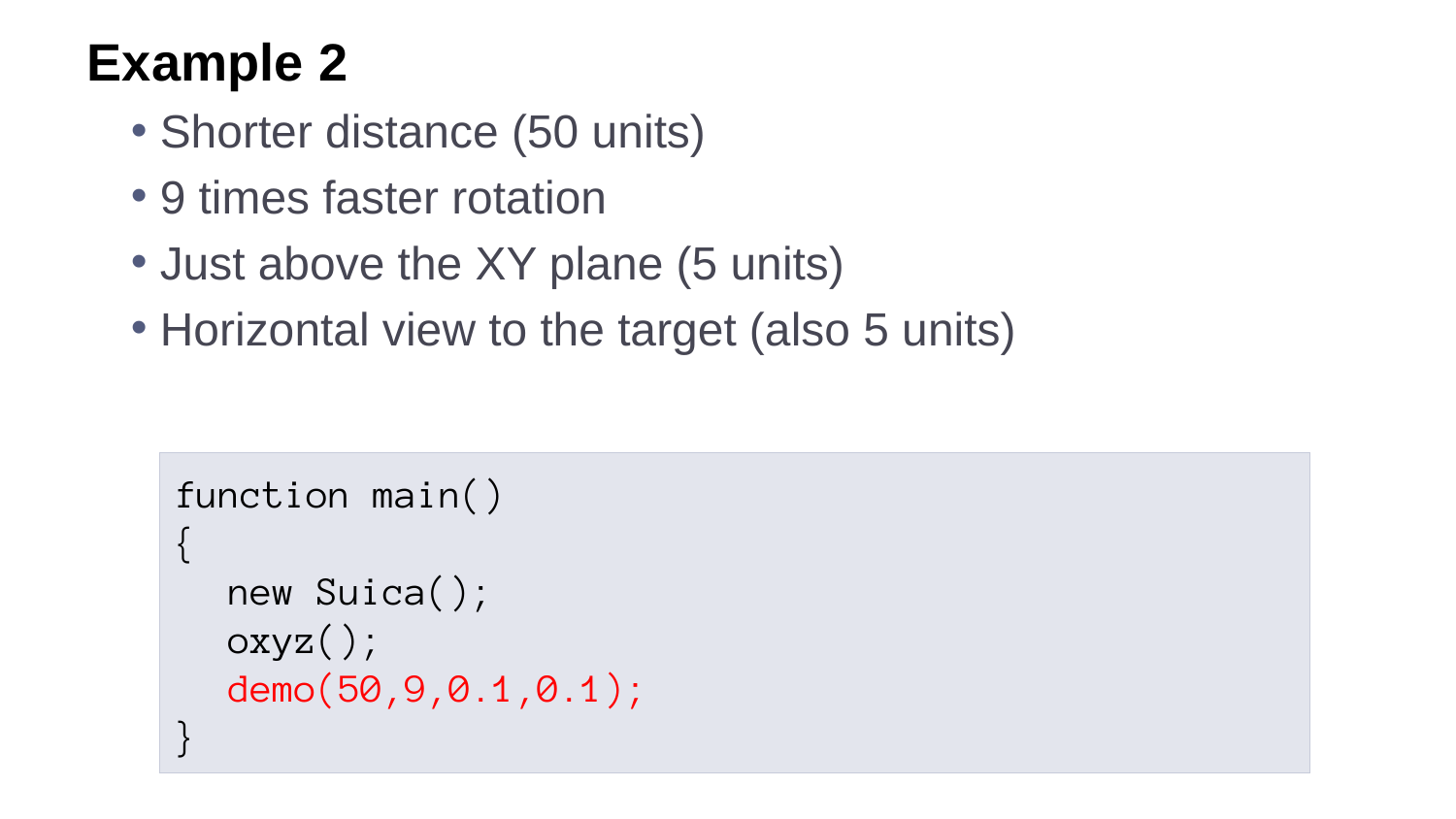

Example 2
Shorter distance (50 units)
9 times faster rotation
Just above the XY plane (5 units)
Horizontal view to the target (also 5 units)
function main()
{
	new Suica();
	oxyz();
	demo(50,9,0.1,0.1);
}